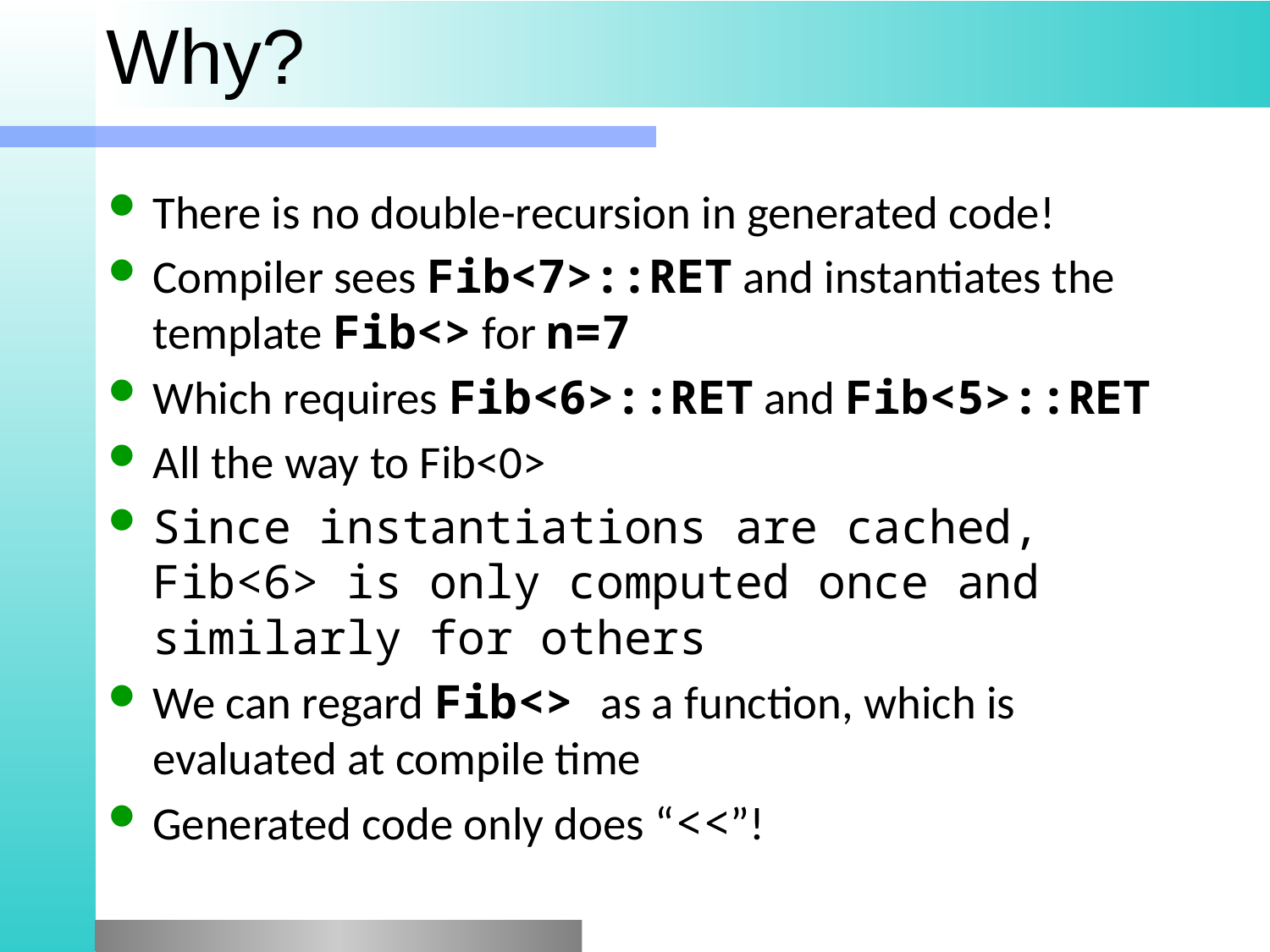

# Why?
There is no double-recursion in generated code!
Compiler sees Fib<7>::RET and instantiates the template Fib<> for n=7
Which requires Fib<6>::RET and Fib<5>::RET
All the way to Fib<0>
Since instantiations are cached, Fib<6> is only computed once and similarly for others
We can regard Fib<> as a function, which is evaluated at compile time
Generated code only does “<<”!